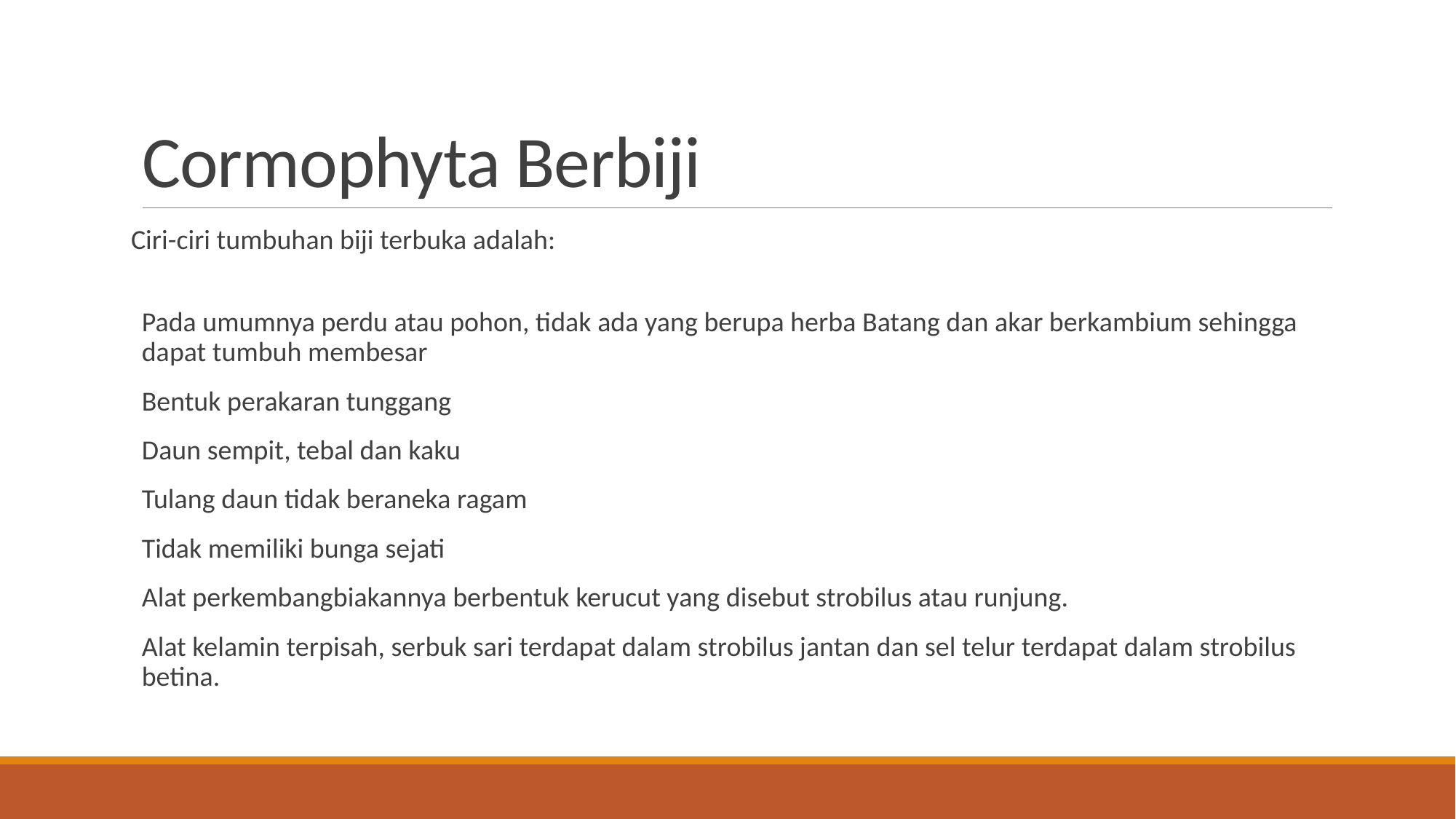

# Cormophyta Berbiji
Ciri-ciri tumbuhan biji terbuka adalah:
Pada umumnya perdu atau pohon, tidak ada yang berupa herba Batang dan akar berkambium sehingga dapat tumbuh membesar
Bentuk perakaran tunggang
Daun sempit, tebal dan kaku
Tulang daun tidak beraneka ragam
Tidak memiliki bunga sejati
Alat perkembangbiakannya berbentuk kerucut yang disebut strobilus atau runjung.
Alat kelamin terpisah, serbuk sari terdapat dalam strobilus jantan dan sel telur terdapat dalam strobilus betina.